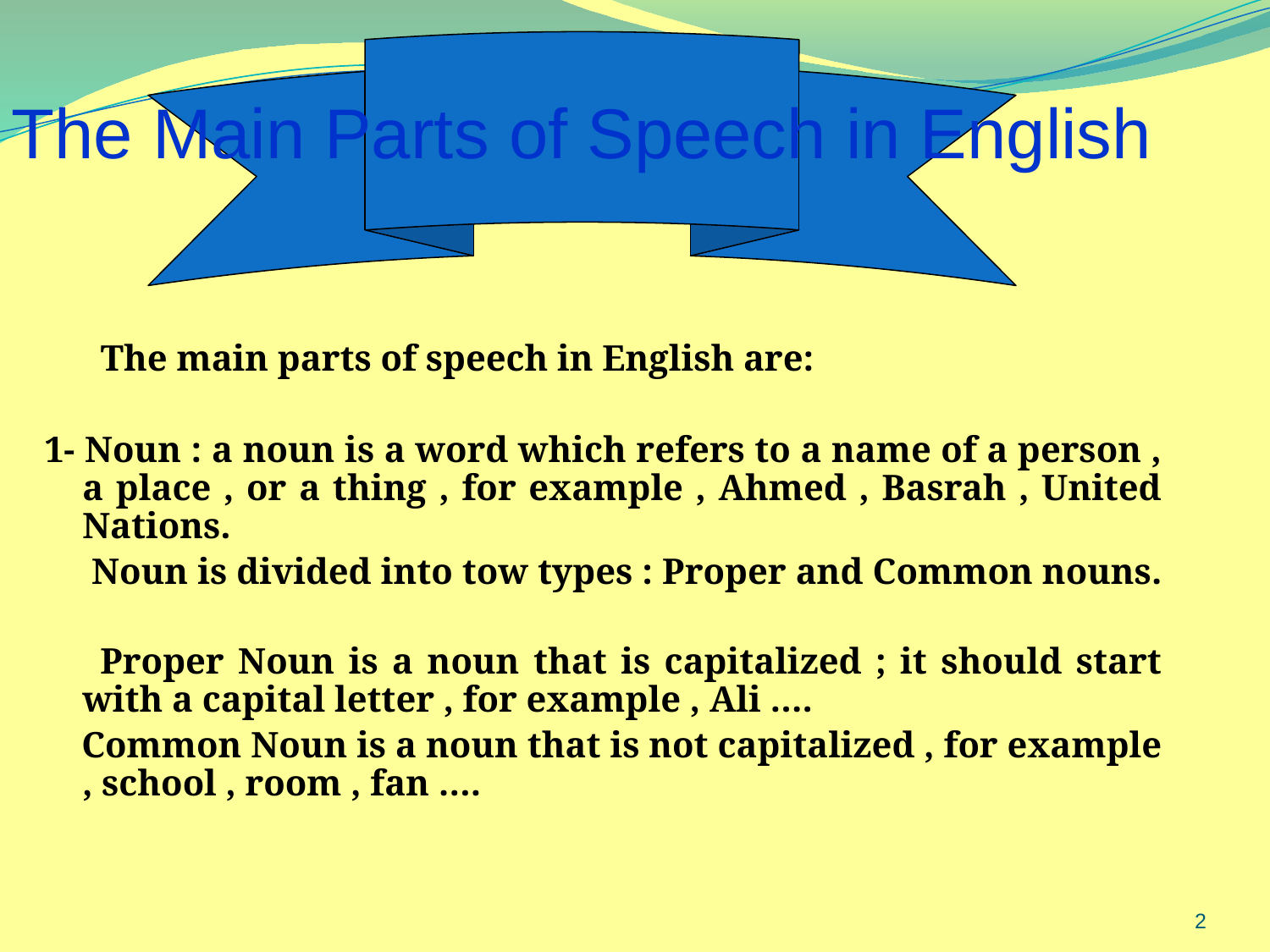

The Main Parts of Speech in English
#
      The main parts of speech in English are:

1- Noun : a noun is a word which refers to a name of a person , a place , or a thing , for example , Ahmed , Basrah , United Nations.
     Noun is divided into tow types : Proper and Common nouns.

    Proper Noun is a noun that is capitalized ; it should start with a capital letter , for example , Ali ….
    Common Noun is a noun that is not capitalized , for example , school , room , fan ….

2